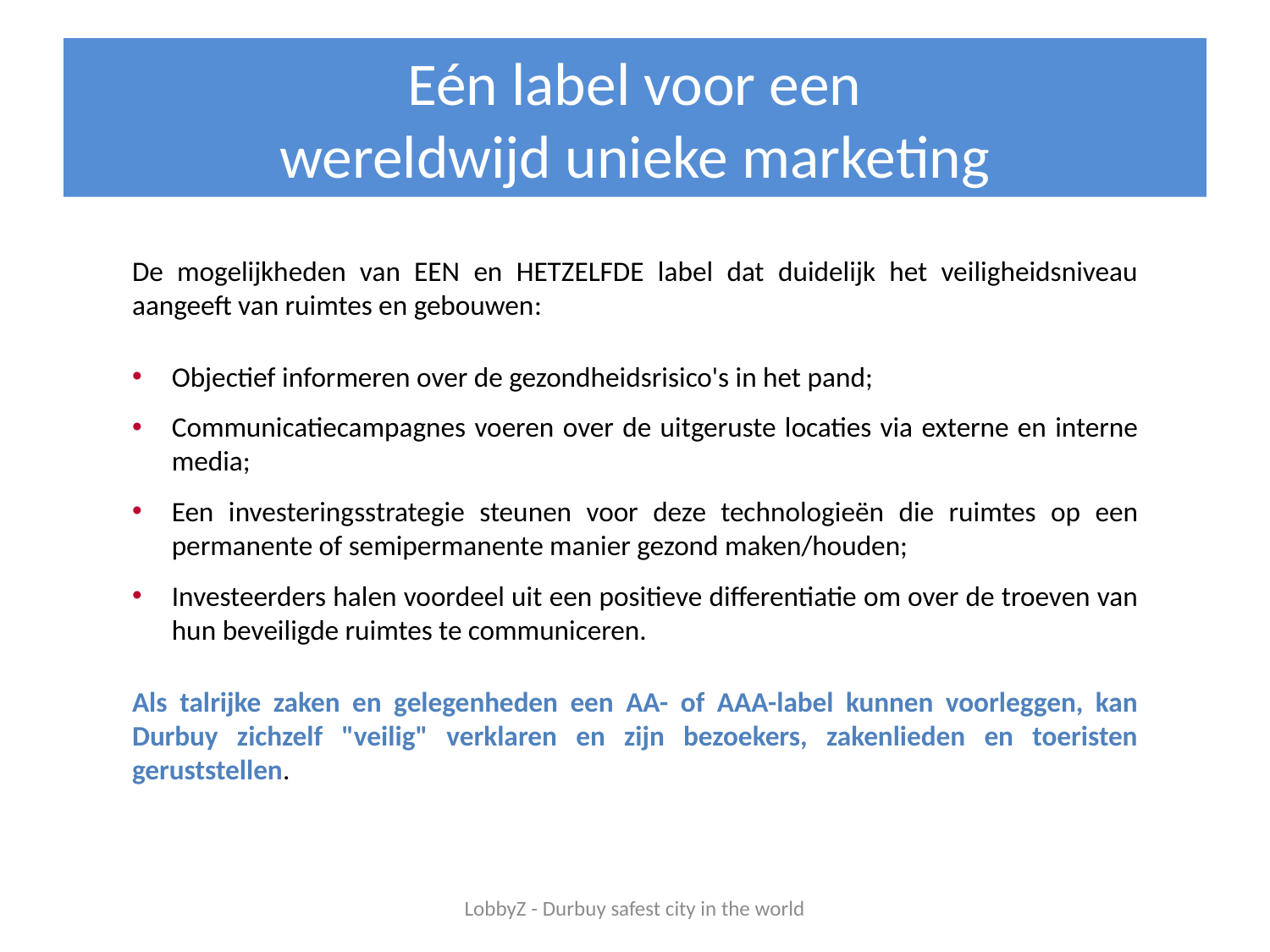

# Eén label voor een wereldwijd unieke marketing
De mogelijkheden van EEN en HETZELFDE label dat duidelijk het veiligheidsniveau aangeeft van ruimtes en gebouwen:

Objectief informeren over de gezondheidsrisico's in het pand;

Communicatiecampagnes voeren over de uitgeruste locaties via externe en interne media;

Een investeringsstrategie steunen voor deze technologieën die ruimtes op een permanente of semipermanente manier gezond maken/houden;

Investeerders halen voordeel uit een positieve differentiatie om over de troeven van hun beveiligde ruimtes te communiceren.

Als talrijke zaken en gelegenheden een AA- of AAA-label kunnen voorleggen, kan Durbuy zichzelf "veilig" verklaren en zijn bezoekers, zakenlieden en toeristen geruststellen.

LobbyZ - Durbuy safest city in the world